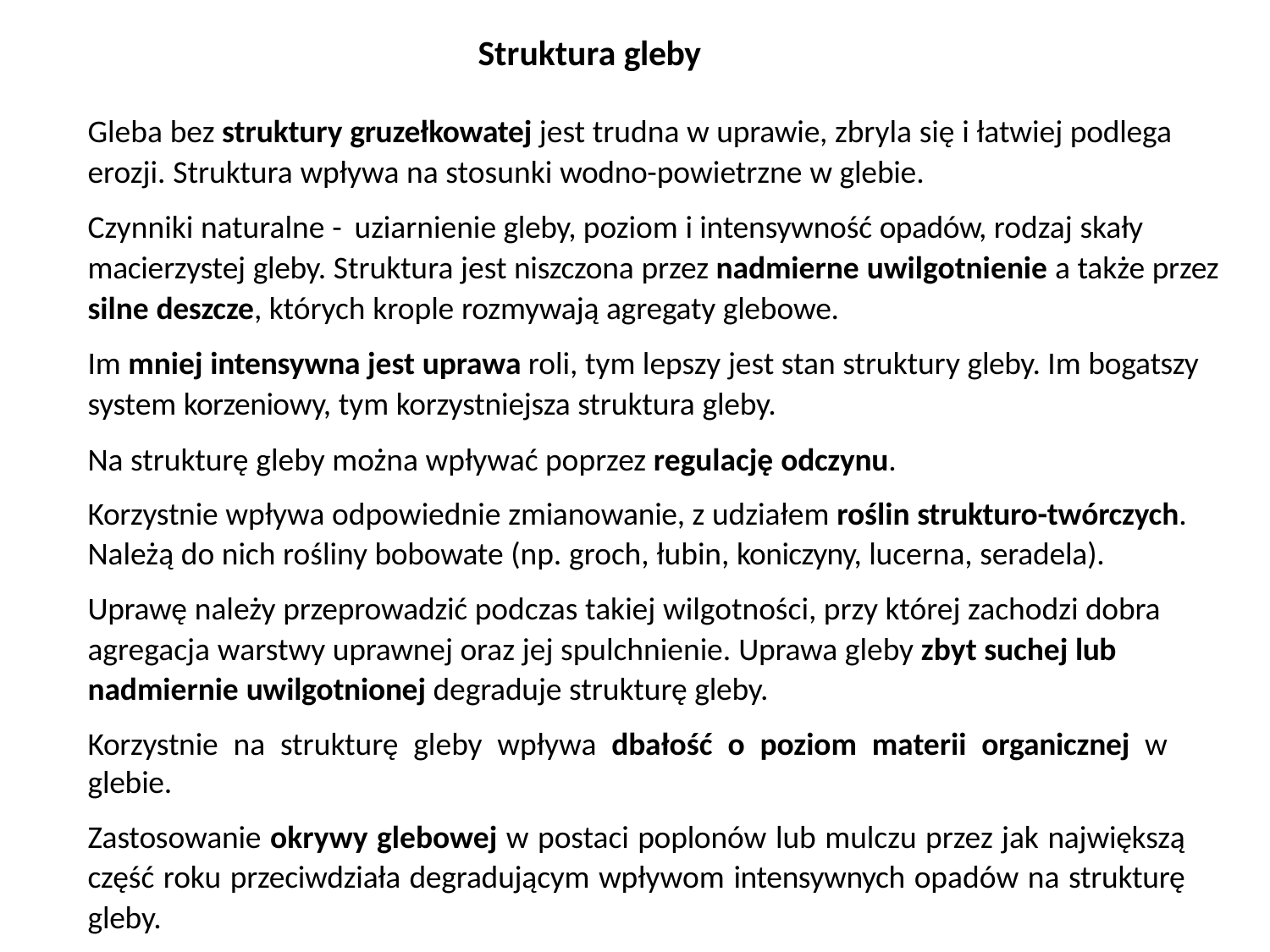

# Struktura gleby
Gleba bez struktury gruzełkowatej jest trudna w uprawie, zbryla się i łatwiej podlega erozji. Struktura wpływa na stosunki wodno-powietrzne w glebie.
Czynniki naturalne - uziarnienie gleby, poziom i intensywność opadów, rodzaj skały macierzystej gleby. Struktura jest niszczona przez nadmierne uwilgotnienie a także przez silne deszcze, których krople rozmywają agregaty glebowe.
Im mniej intensywna jest uprawa roli, tym lepszy jest stan struktury gleby. Im bogatszy
system korzeniowy, tym korzystniejsza struktura gleby.
Na strukturę gleby można wpływać poprzez regulację odczynu.
Korzystnie wpływa odpowiednie zmianowanie, z udziałem roślin strukturo-twórczych. Należą do nich rośliny bobowate (np. groch, łubin, koniczyny, lucerna, seradela).
Uprawę należy przeprowadzić podczas takiej wilgotności, przy której zachodzi dobra agregacja warstwy uprawnej oraz jej spulchnienie. Uprawa gleby zbyt suchej lub nadmiernie uwilgotnionej degraduje strukturę gleby.
Korzystnie na strukturę gleby wpływa dbałość o poziom materii organicznej w glebie.
Zastosowanie okrywy glebowej w postaci poplonów lub mulczu przez jak największą część roku przeciwdziała degradującym wpływom intensywnych opadów na strukturę gleby.